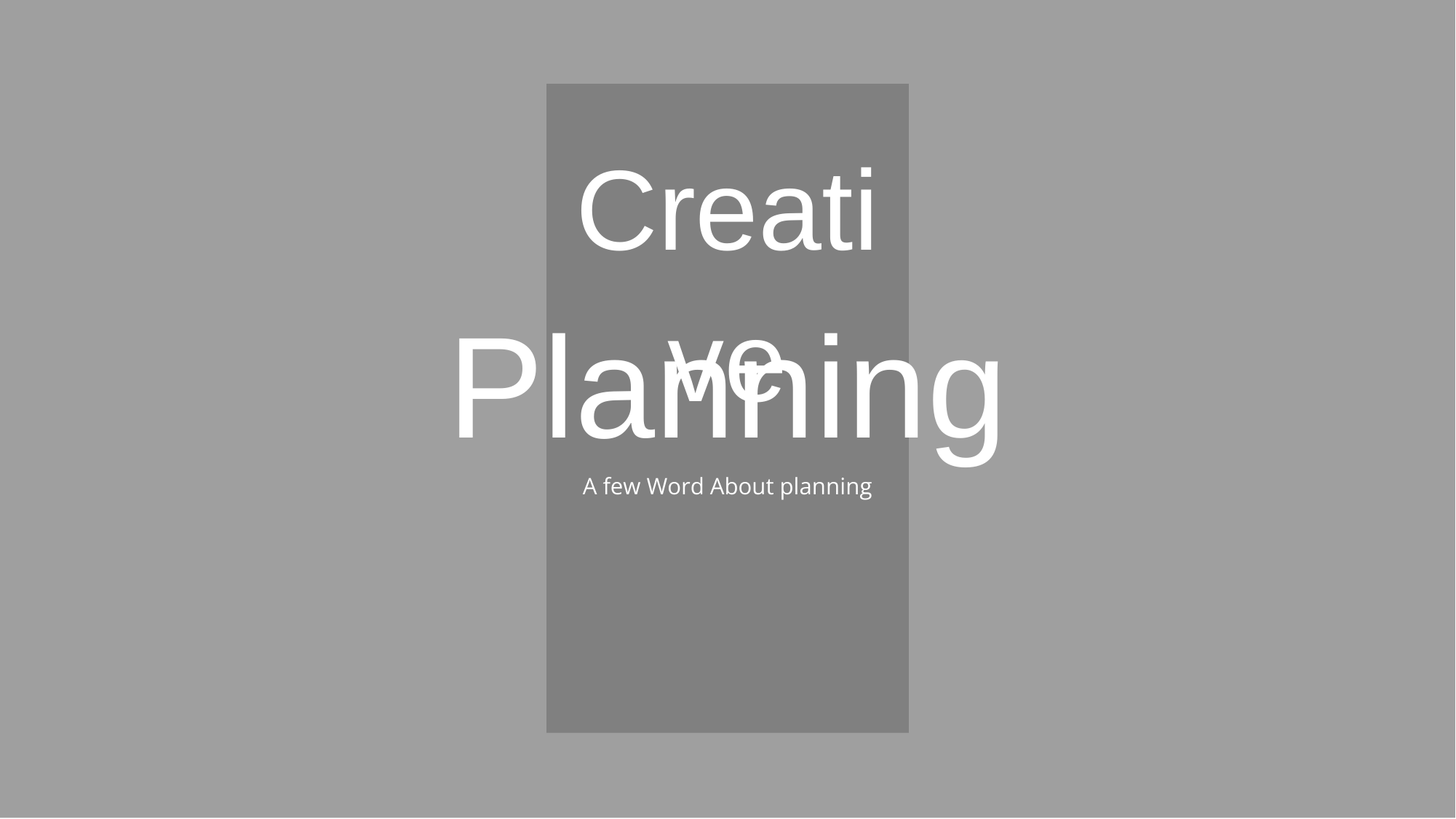

Creative
Planning
A few Word About planning